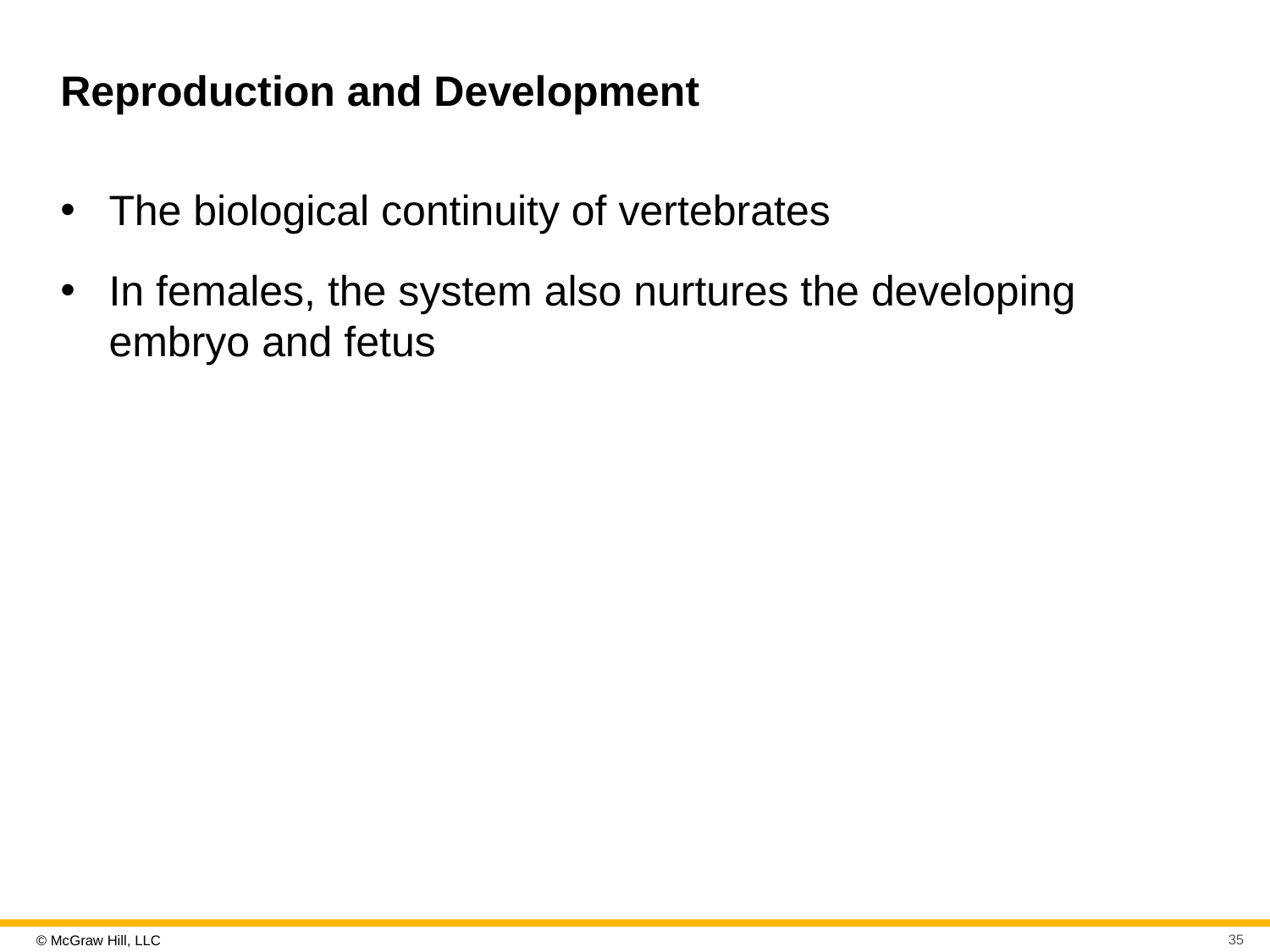

# Reproduction and Development
The biological continuity of vertebrates
In females, the system also nurtures the developing embryo and fetus
35